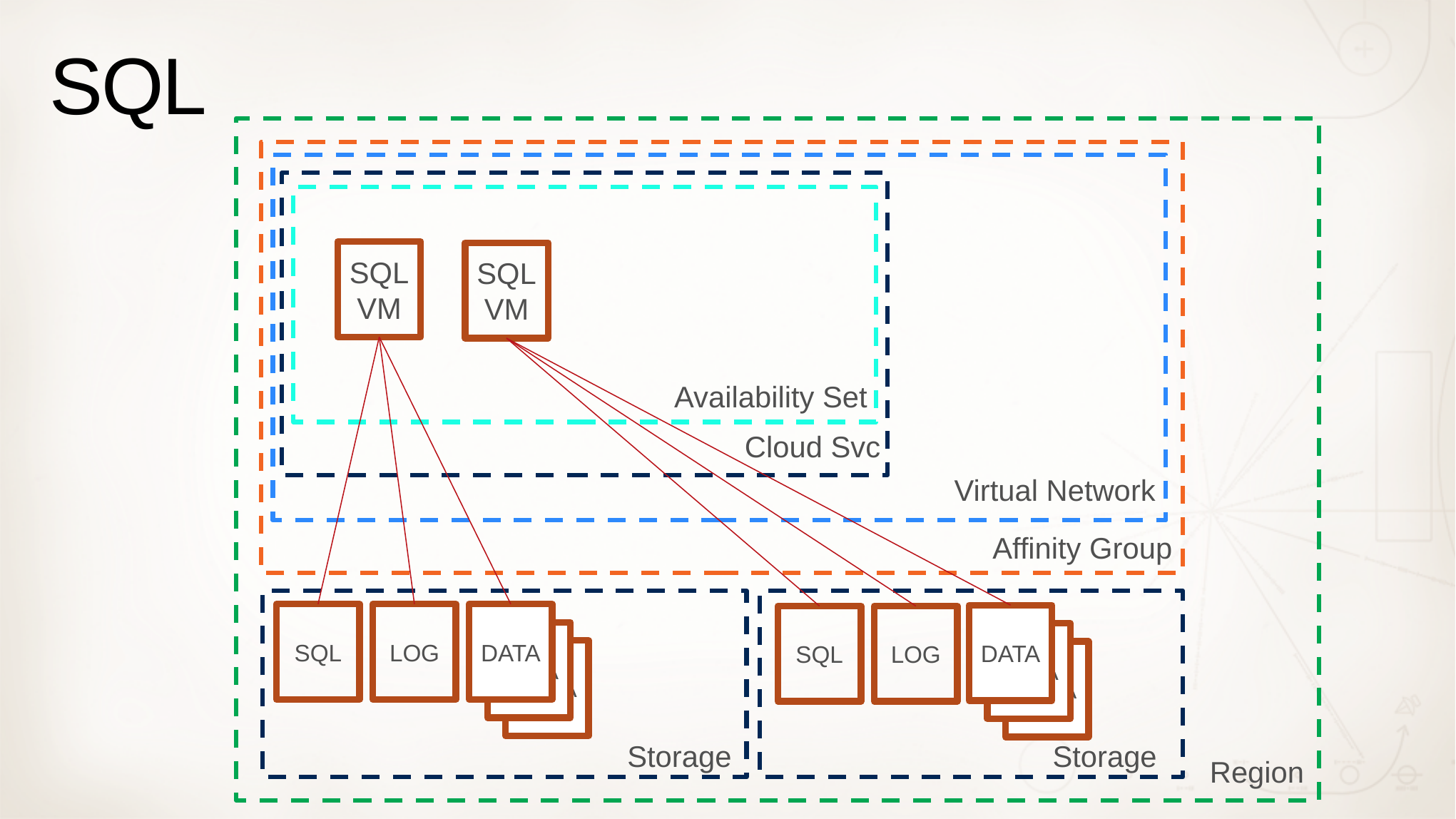

# SQL

SQL
VM
SQL
VM
Availability Set
Cloud Svc
Virtual Network
Affinity Group

SQL
LOG
DATA
DATA
SQL
LOG
DATA
DATA
DATA
DATA
Storage
Storage
Region